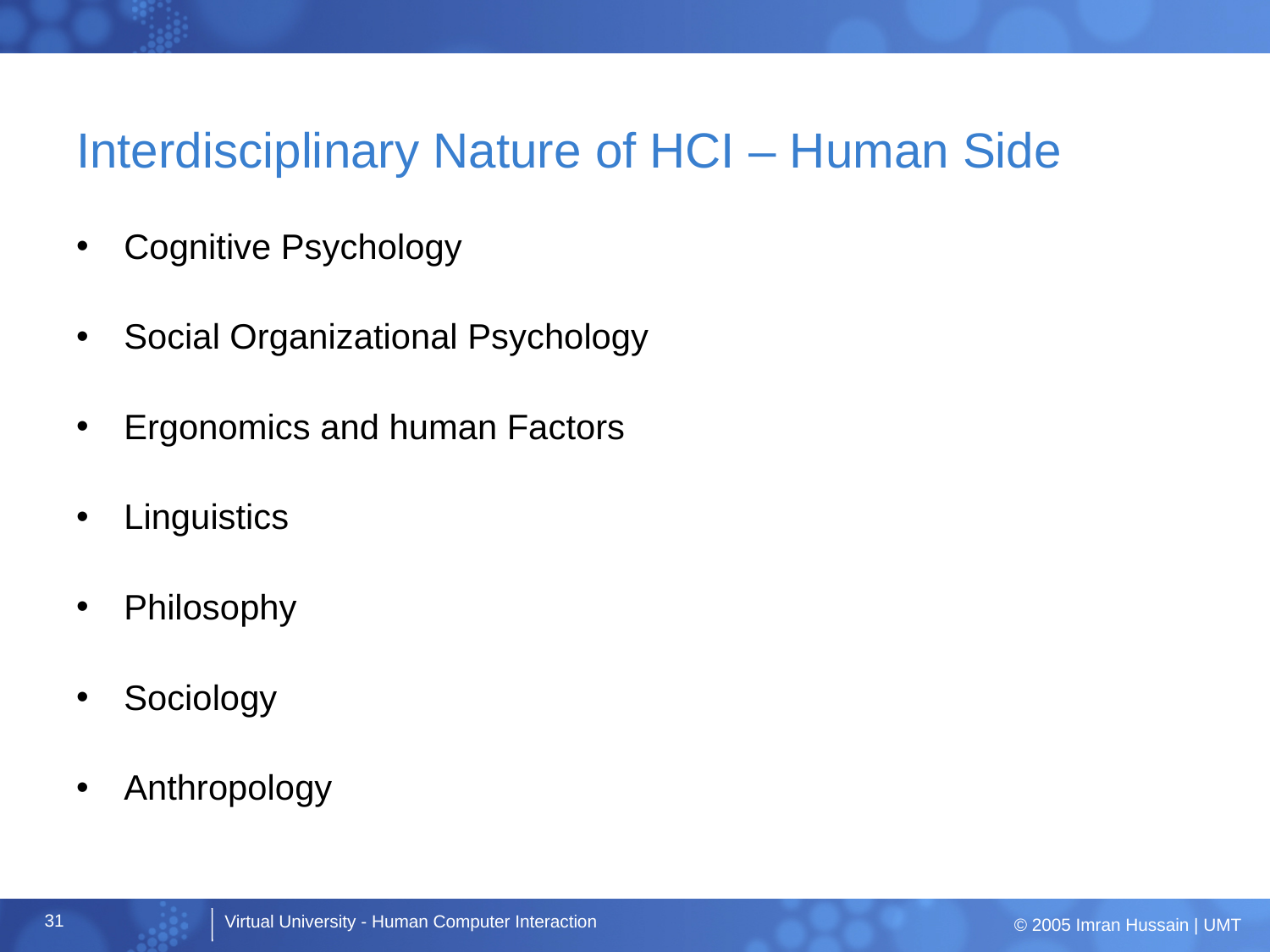

# Interdisciplinary Nature of HCI – Human Side
Cognitive Psychology

Social Organizational Psychology

Ergonomics and human Factors

Linguistics

Philosophy

Sociology

Anthropology